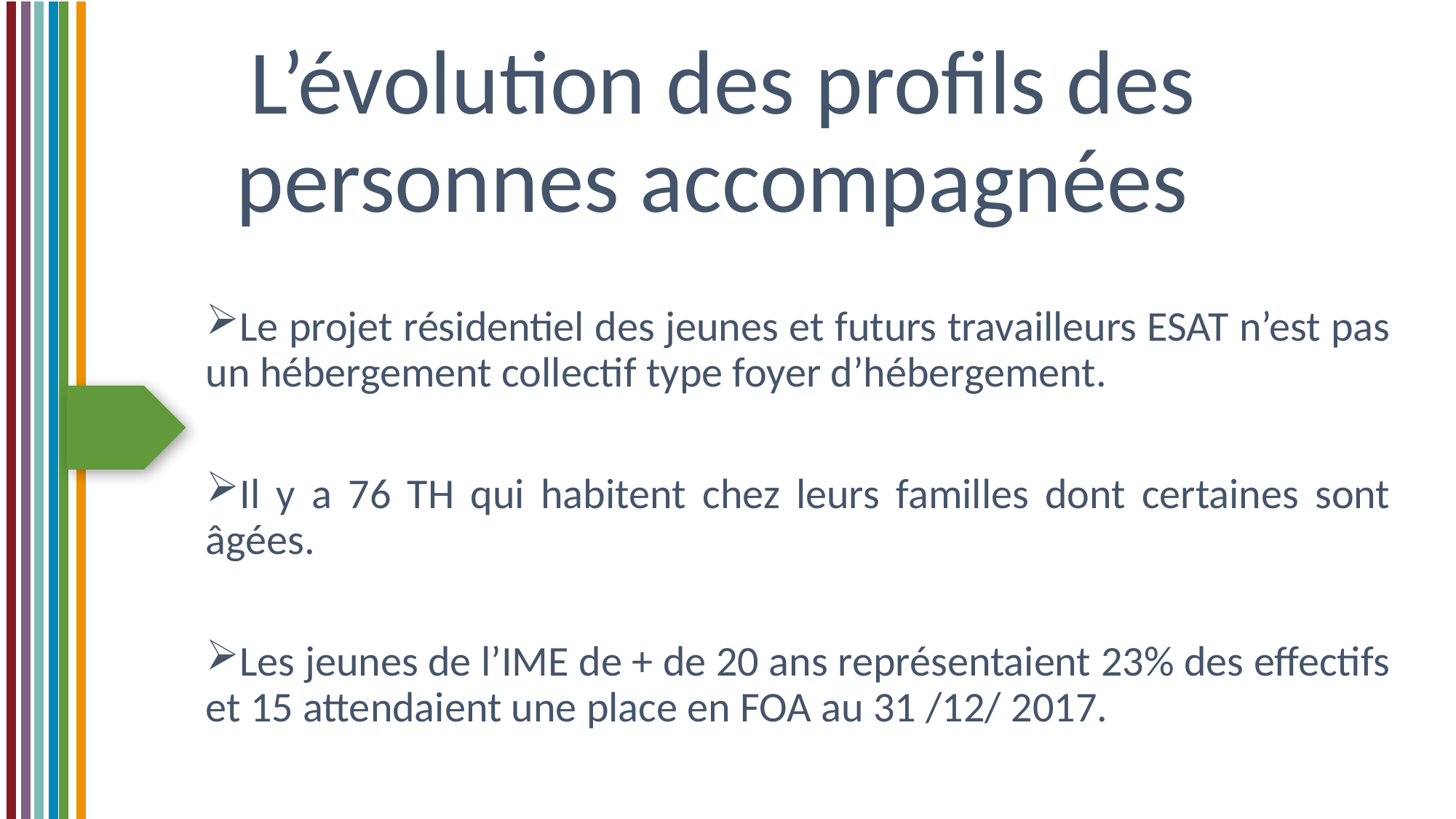

L’évolution des profils des personnes accompagnées
Le projet résidentiel des jeunes et futurs travailleurs ESAT n’est pas un hébergement collectif type foyer d’hébergement.

Il y a 76 TH qui habitent chez leurs familles dont certaines sont âgées.

Les jeunes de l’IME de + de 20 ans représentaient 23% des effectifs et 15 attendaient une place en FOA au 31 /12/ 2017.